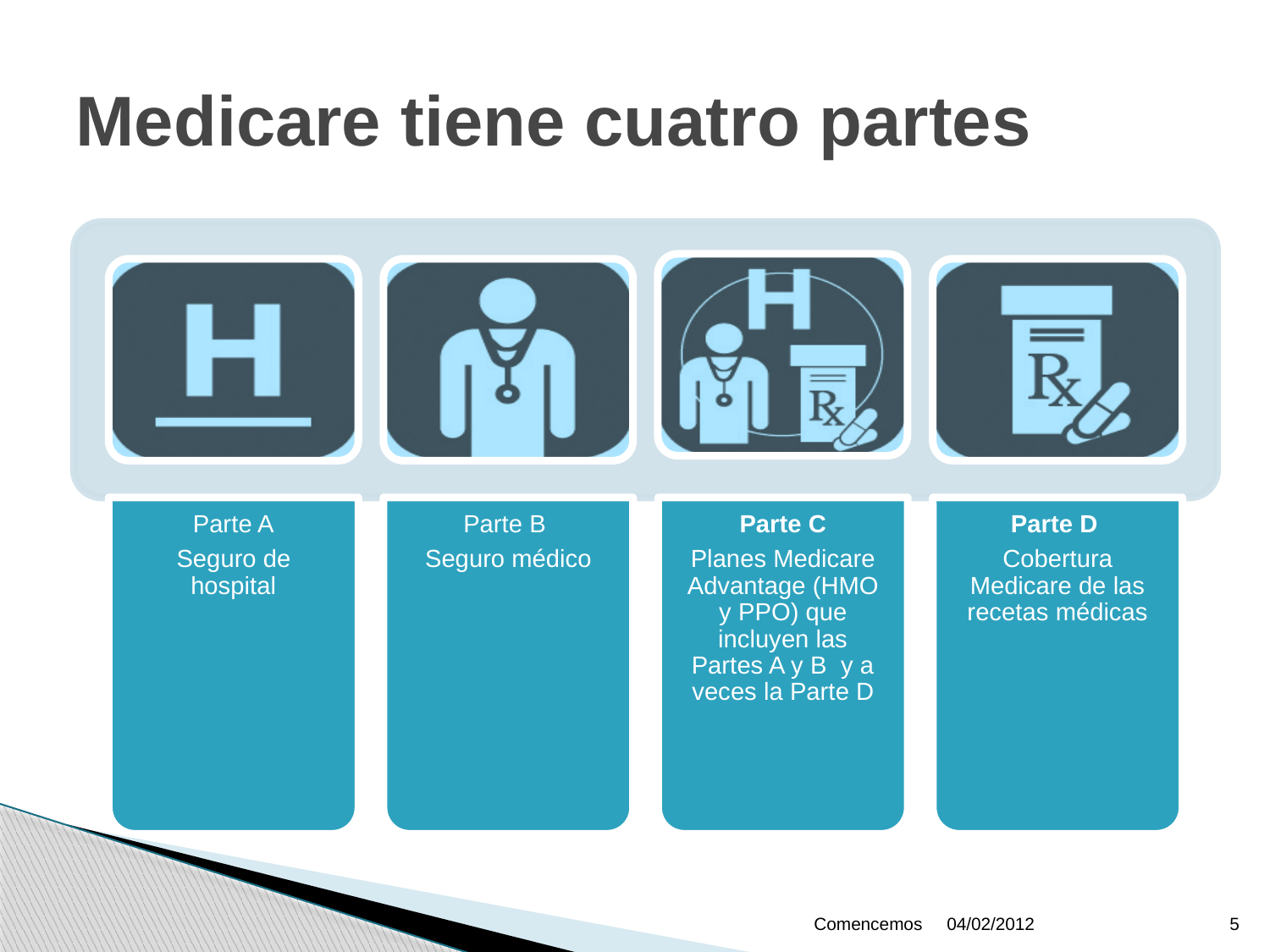

# Medicare tiene cuatro partes
Parte A
Seguro de hospital
Parte B
Seguro médico
Parte C
Planes Medicare Advantage (HMO y PPO) que incluyen las Partes A y B  y a veces la Parte D
Parte D
Cobertura Medicare de las recetas médicas
Comencemos
04/02/2012
5